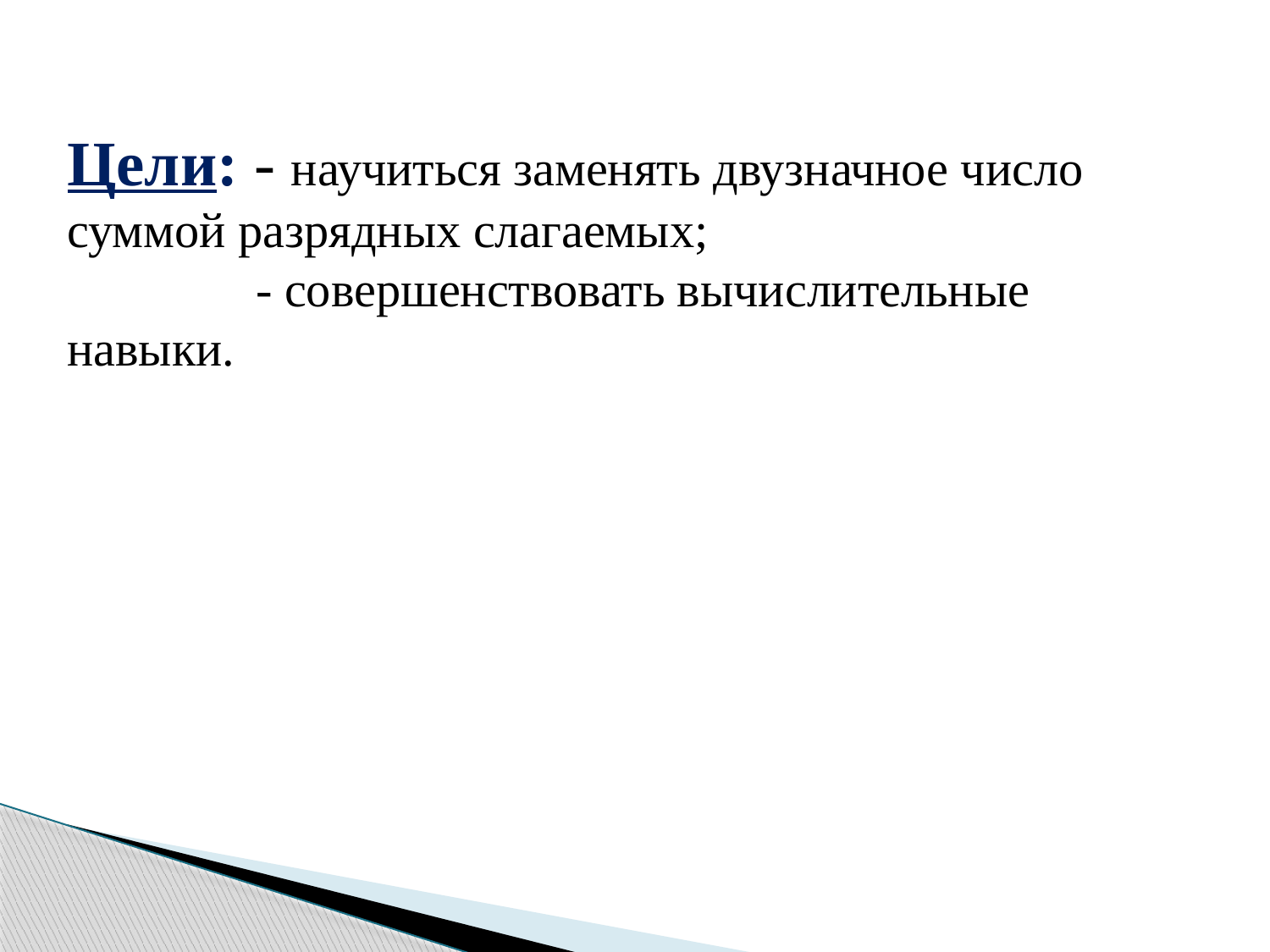

Цели: - научиться заменять двузначное число суммой разрядных слагаемых;
	     - совершенствовать вычислительные навыки.